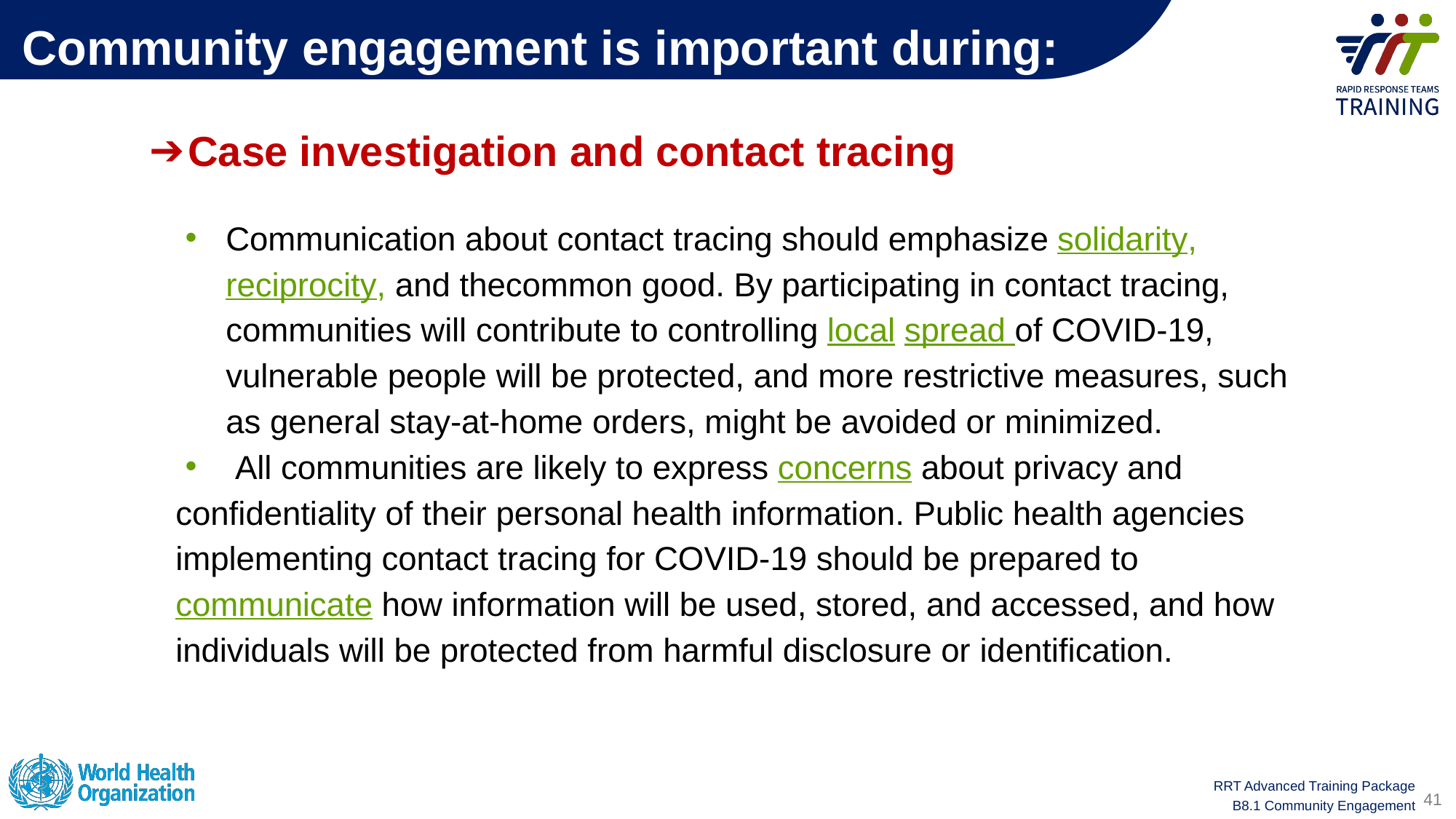

Community engagement is important during:
Case investigation and contact tracing

Communication about contact tracing should emphasize solidarity, reciprocity, and thecommon good. By participating in contact tracing, communities will contribute to controlling local spread of COVID-19, vulnerable people will be protected, and more restrictive measures, such as general stay-at-home orders, might be avoided or minimized.
 All communities are likely to express concerns about privacy and
		confidentiality of their personal health information. Public health agencies 			implementing contact tracing for COVID-19 should be prepared to 							communicate how information will be used, stored, and accessed, and how 			individuals will be protected from harmful disclosure or identification.